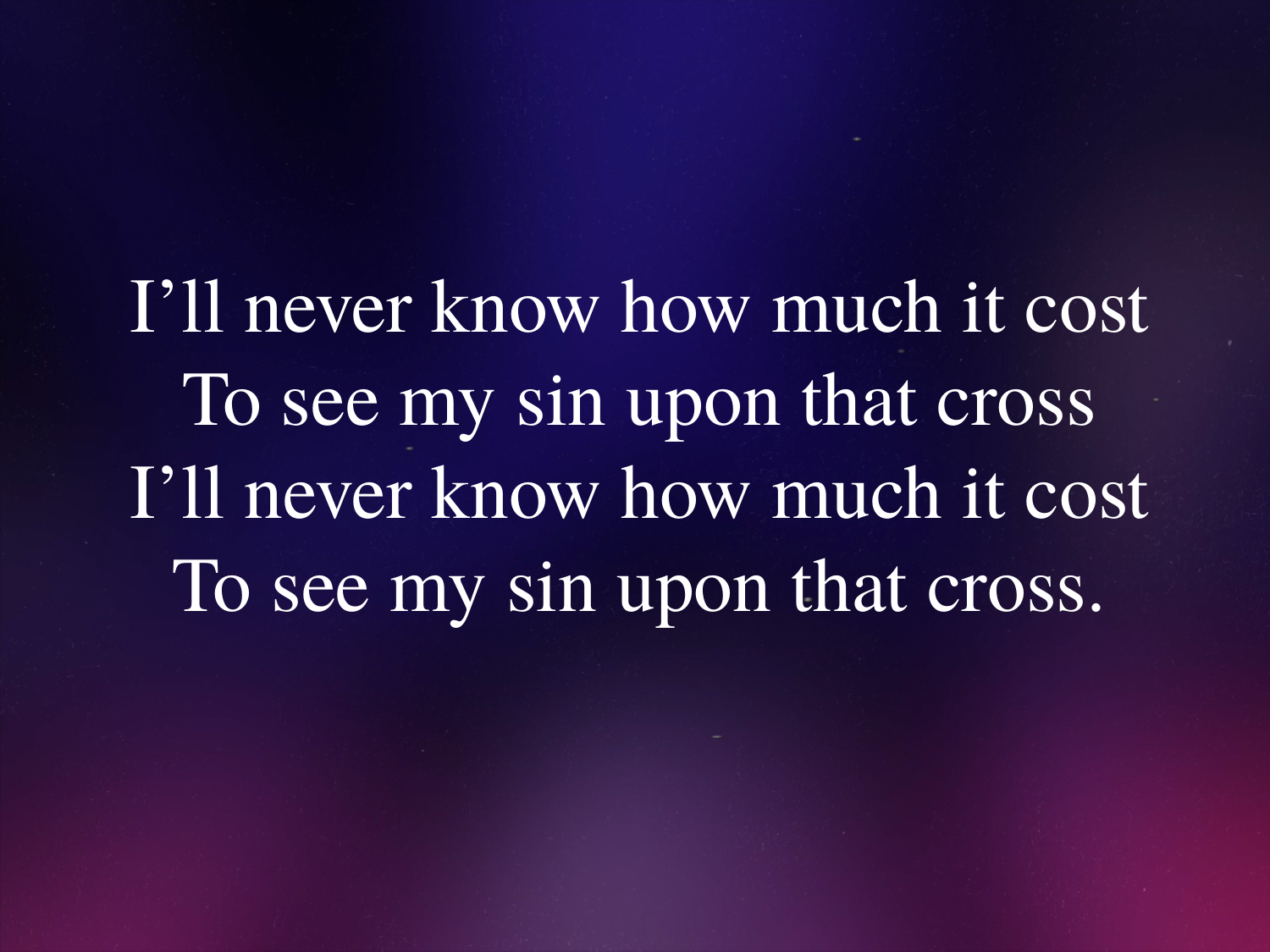

# I’ll never know how much it cost To see my sin upon that cross I’ll never know how much it cost To see my sin upon that cross.